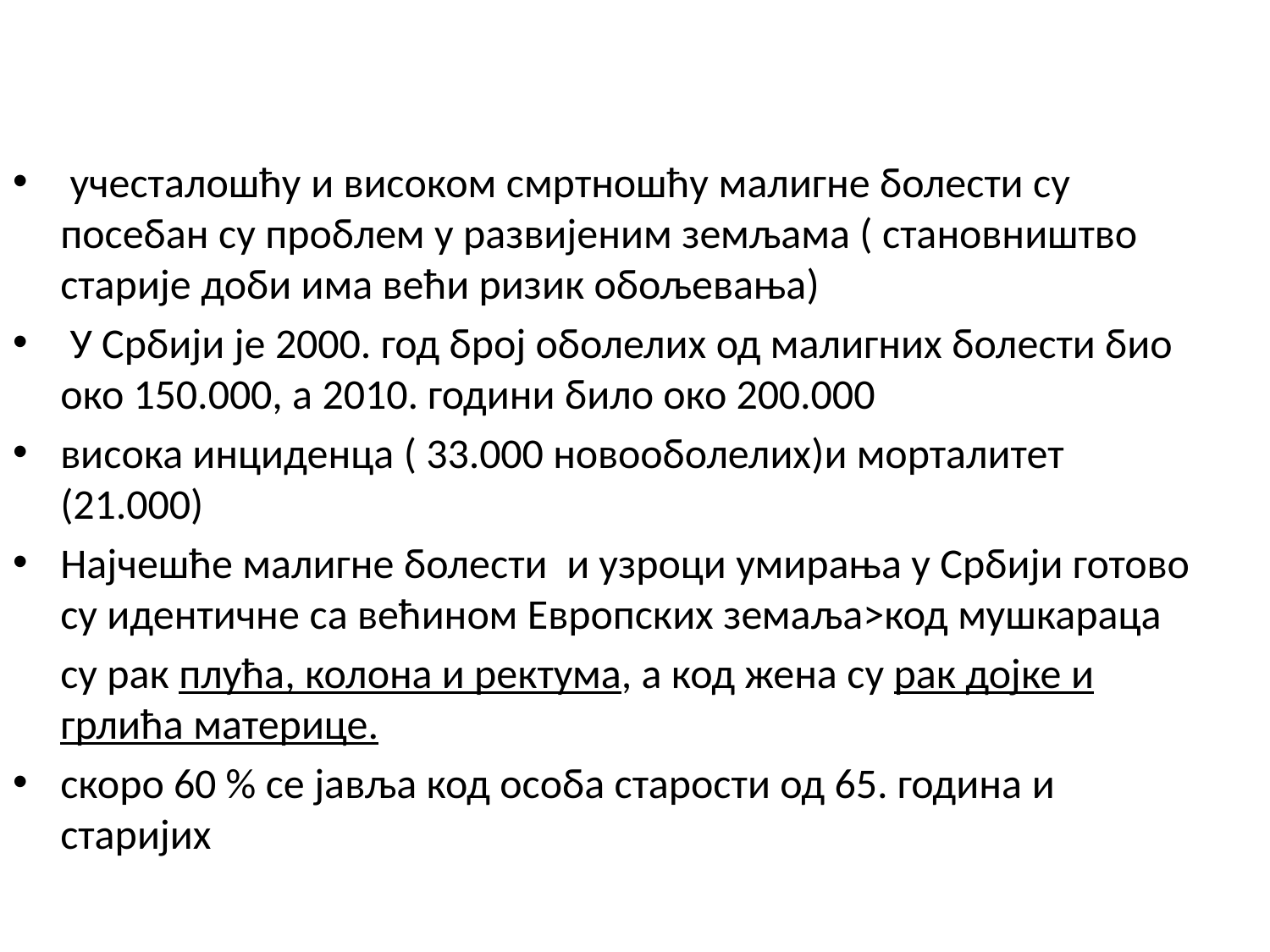

#
 учесталошћу и високом смртношћу малигне болести су  посебан су проблем у развијеним земљама ( становништво старије доби има већи ризик обољевања)
 У Србији је 2000. год број оболелих од малигних болести био око 150.000, а 2010. години било око 200.000
висока инциденца ( 33.000 новооболелих)и морталитет (21.000)
Најчешће малигне болести  и узроци умирања у Србији готово су идентичне са већином Европских земаља>код мушкараца
     су рак плућа, колона и ректума, а код жена су рак дојке и грлића материце.
скоро 60 % се јавља код особа старости од 65. година и старијих